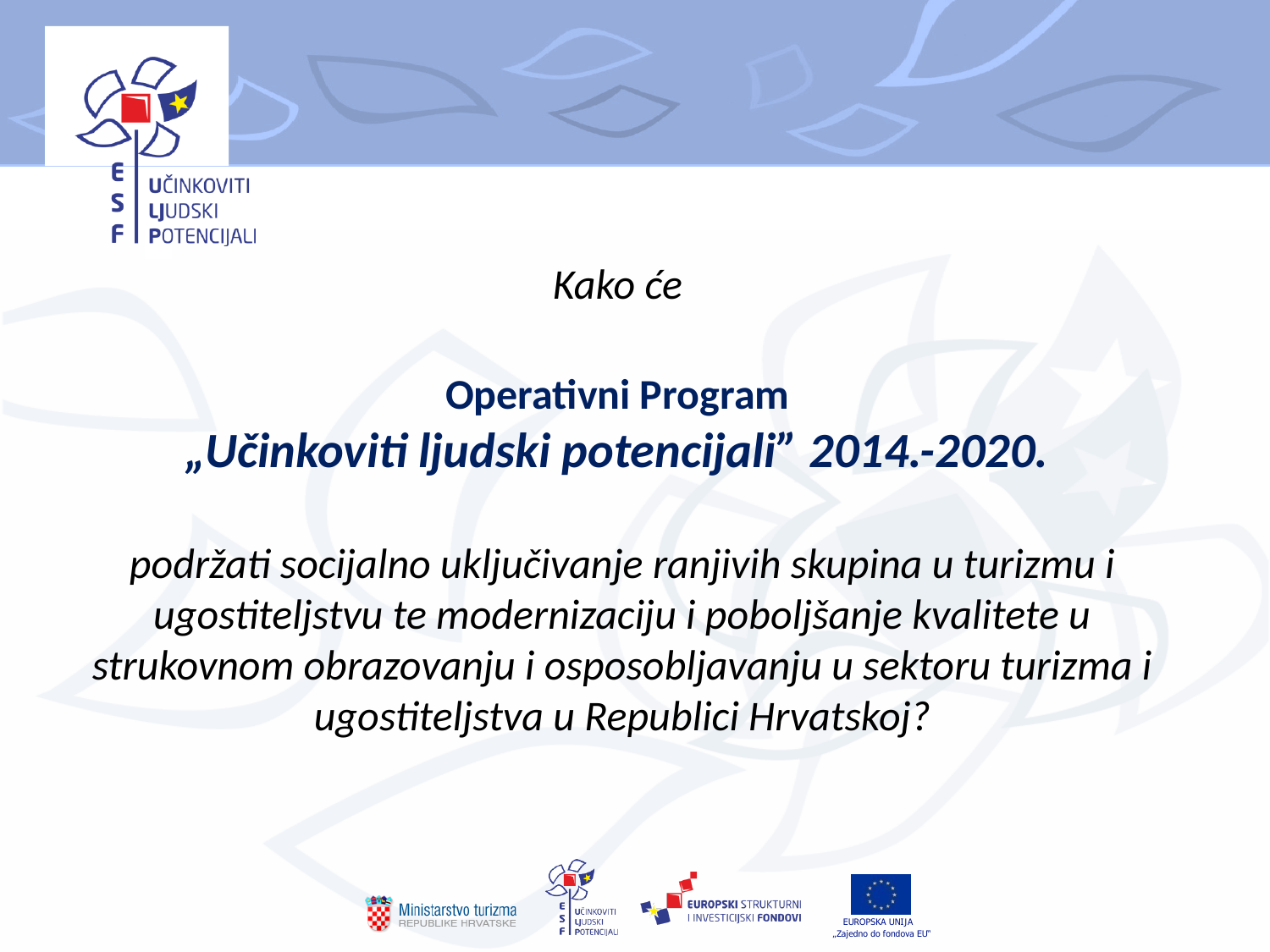

Kako će
Operativni Program
„Učinkoviti ljudski potencijali” 2014.-2020.
podržati socijalno uključivanje ranjivih skupina u turizmu i ugostiteljstvu te modernizaciju i poboljšanje kvalitete u strukovnom obrazovanju i osposobljavanju u sektoru turizma i ugostiteljstva u Republici Hrvatskoj?